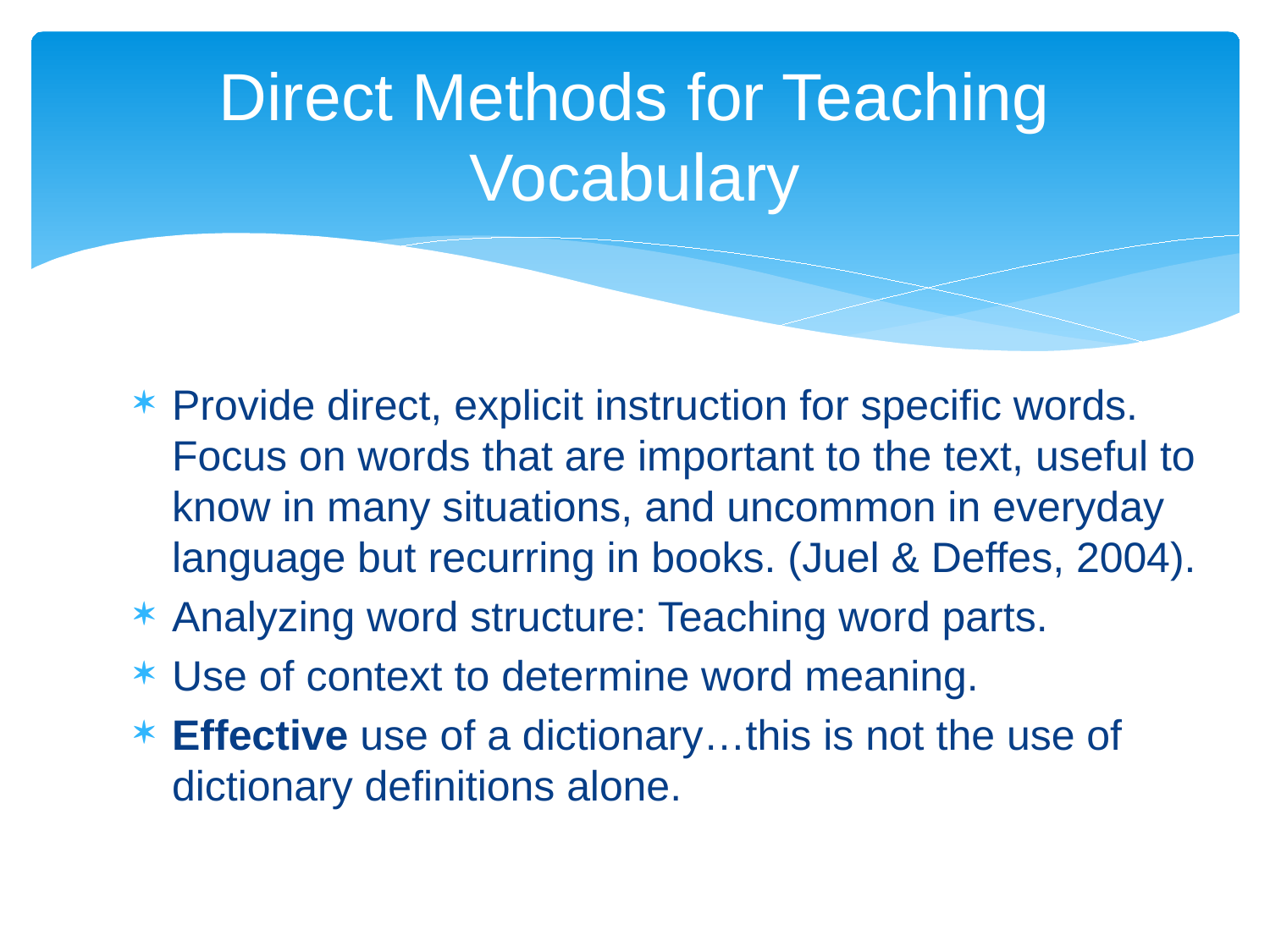

# Direct Methods for Teaching Vocabulary
Provide direct, explicit instruction for specific words. Focus on words that are important to the text, useful to know in many situations, and uncommon in everyday language but recurring in books. (Juel & Deffes, 2004).
Analyzing word structure: Teaching word parts.
Use of context to determine word meaning.
Effective use of a dictionary…this is not the use of dictionary definitions alone.